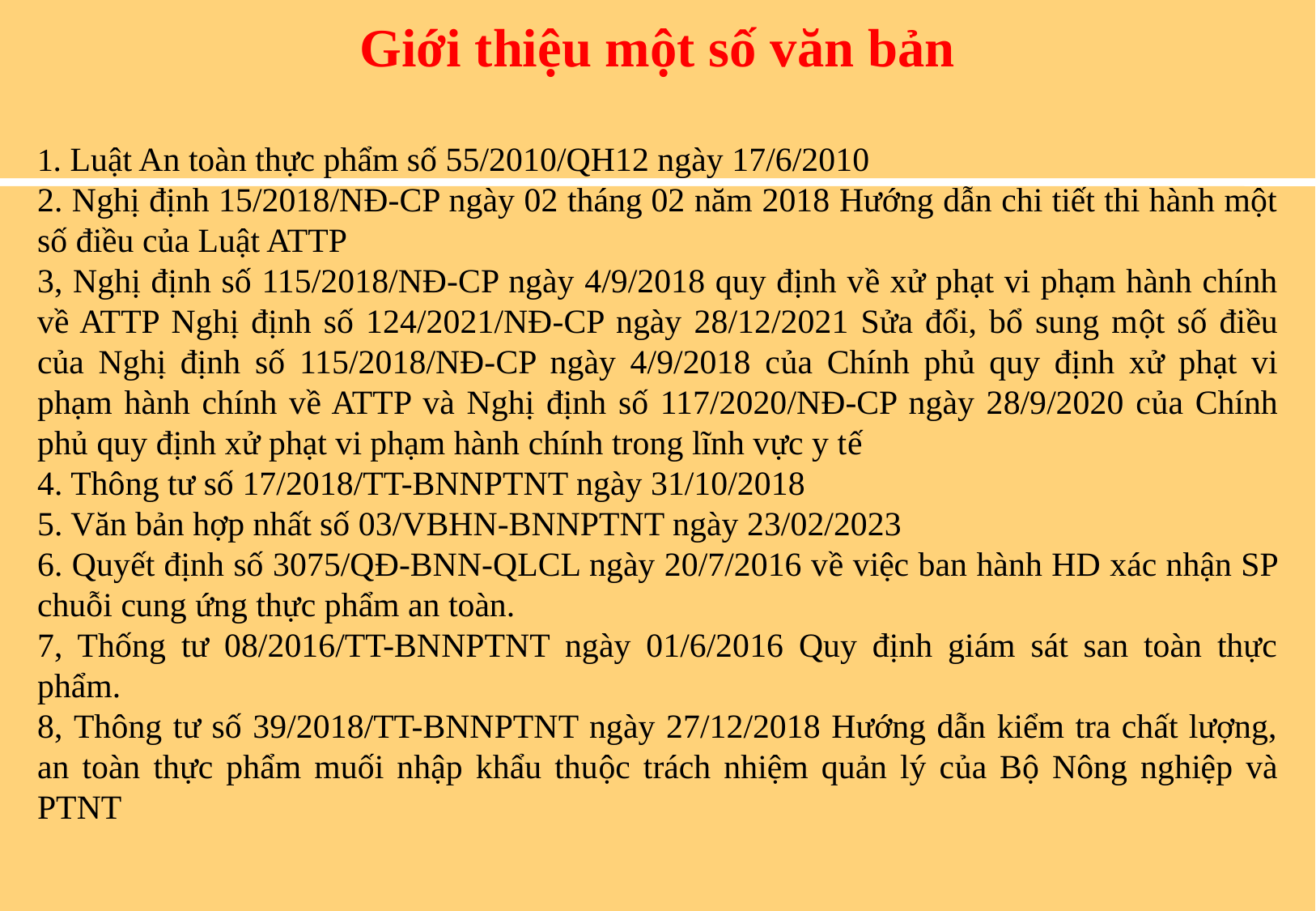

# Giới thiệu một số văn bản
1. Luật An toàn thực phẩm số 55/2010/QH12 ngày 17/6/2010
2. Nghị định 15/2018/NĐ-CP ngày 02 tháng 02 năm 2018 Hướng dẫn chi tiết thi hành một số điều của Luật ATTP
3, Nghị định số 115/2018/NĐ-CP ngày 4/9/2018 quy định về xử phạt vi phạm hành chính về ATTP Nghị định số 124/2021/NĐ-CP ngày 28/12/2021 Sửa đổi, bổ sung một số điều của Nghị định số 115/2018/NĐ-CP ngày 4/9/2018 của Chính phủ quy định xử phạt vi phạm hành chính về ATTP và Nghị định số 117/2020/NĐ-CP ngày 28/9/2020 của Chính phủ quy định xử phạt vi phạm hành chính trong lĩnh vực y tế
4. Thông tư số 17/2018/TT-BNNPTNT ngày 31/10/2018
5. Văn bản hợp nhất số 03/VBHN-BNNPTNT ngày 23/02/2023
6. Quyết định số 3075/QĐ-BNN-QLCL ngày 20/7/2016 về việc ban hành HD xác nhận SP chuỗi cung ứng thực phẩm an toàn.
7, Thống tư 08/2016/TT-BNNPTNT ngày 01/6/2016 Quy định giám sát san toàn thực phẩm.
8, Thông tư số 39/2018/TT-BNNPTNT ngày 27/12/2018 Hướng dẫn kiểm tra chất lượng, an toàn thực phẩm muối nhập khẩu thuộc trách nhiệm quản lý của Bộ Nông nghiệp và PTNT